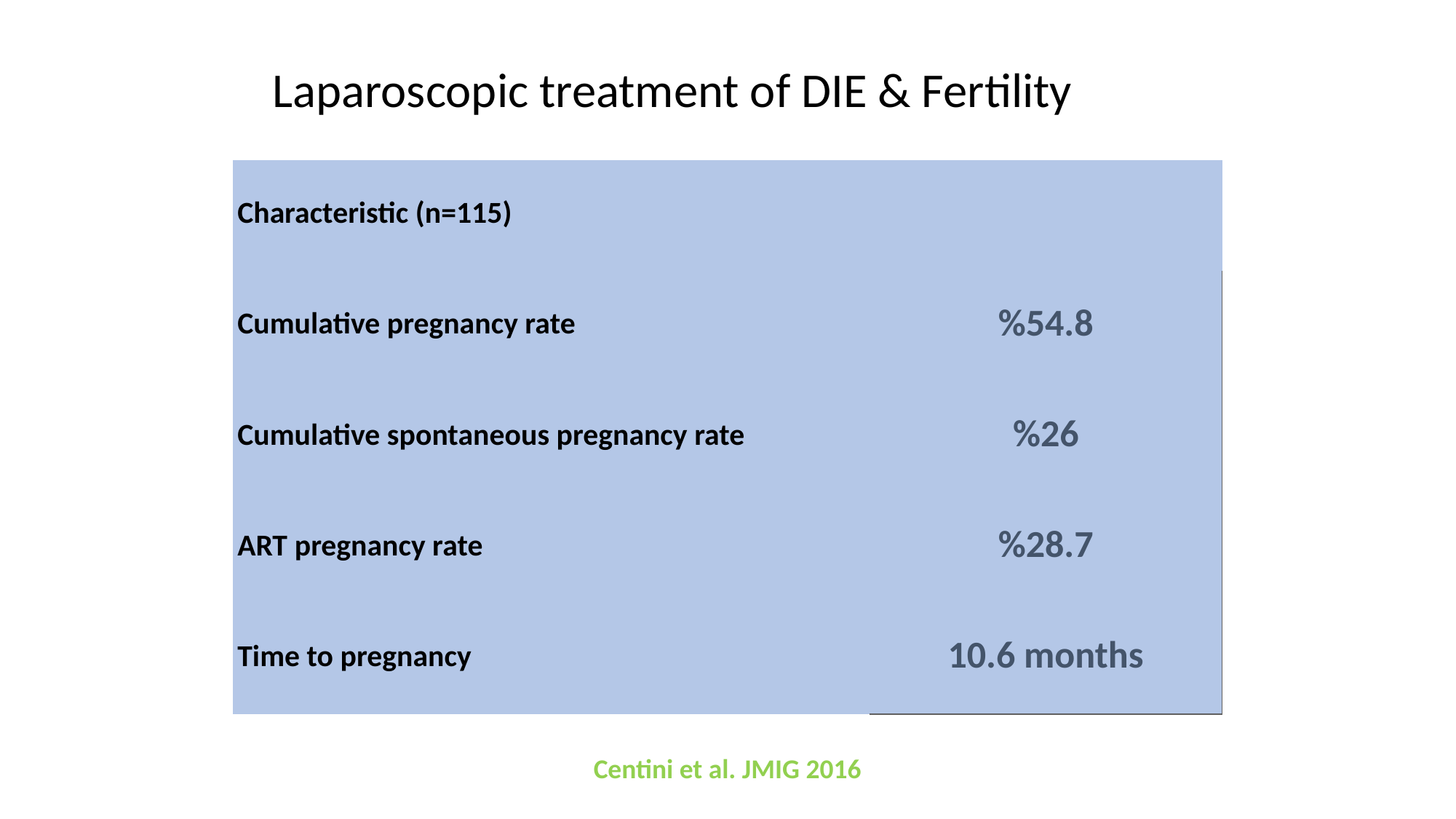

Laparoscopic treatment of DIE & Fertility
| Characteristic (n=115) |  |
| --- | --- |
| Cumulative pregnancy rate | %54.8 |
| Cumulative spontaneous pregnancy rate | %26 |
| ART pregnancy rate | %28.7 |
| Time to pregnancy | 10.6 months |
Centini et al. JMIG 2016